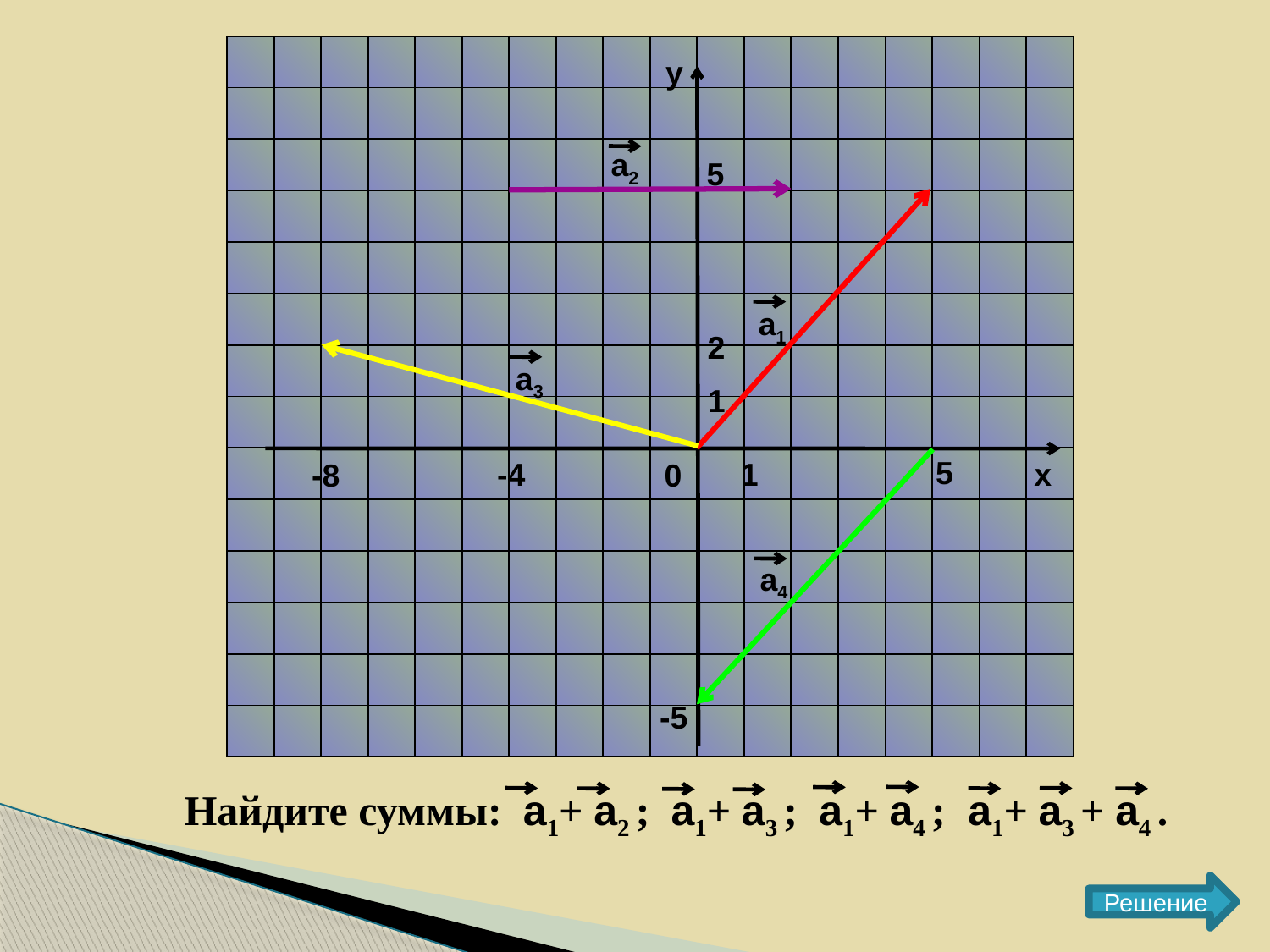

|  |  |  |  |  |  |  |  |  |  |  |  |  |  |  |  |  |  |
| --- | --- | --- | --- | --- | --- | --- | --- | --- | --- | --- | --- | --- | --- | --- | --- | --- | --- |
|  |  |  |  |  |  |  |  |  |  |  |  |  |  |  |  |  |  |
|  |  |  |  |  |  |  |  |  |  |  |  |  |  |  |  |  |  |
|  |  |  |  |  |  |  |  |  |  |  |  |  |  |  |  |  |  |
|  |  |  |  |  |  |  |  |  |  |  |  |  |  |  |  |  |  |
|  |  |  |  |  |  |  |  |  |  |  |  |  |  |  |  |  |  |
|  |  |  |  |  |  |  |  |  |  |  |  |  |  |  |  |  |  |
|  |  |  |  |  |  |  |  |  |  |  |  |  |  |  |  |  |  |
|  |  |  |  |  |  |  |  |  |  |  |  |  |  |  |  |  |  |
|  |  |  |  |  |  |  |  |  |  |  |  |  |  |  |  |  |  |
|  |  |  |  |  |  |  |  |  |  |  |  |  |  |  |  |  |  |
|  |  |  |  |  |  |  |  |  |  |  |  |  |  |  |  |  |  |
|  |  |  |  |  |  |  |  |  |  |  |  |  |  |  |  |  |  |
|  |  |  |  |  |  |  |  |  |  |  |  |  |  |  |  |  |  |
y
а2
5
а1
2
а3
1
5
1
x
-4
0
-8
а4
-5
Найдите суммы:  a1+ a2 ;  a1+ a3 ;  a1+ a4 ;  a1+ a3 + a4 .
Решение